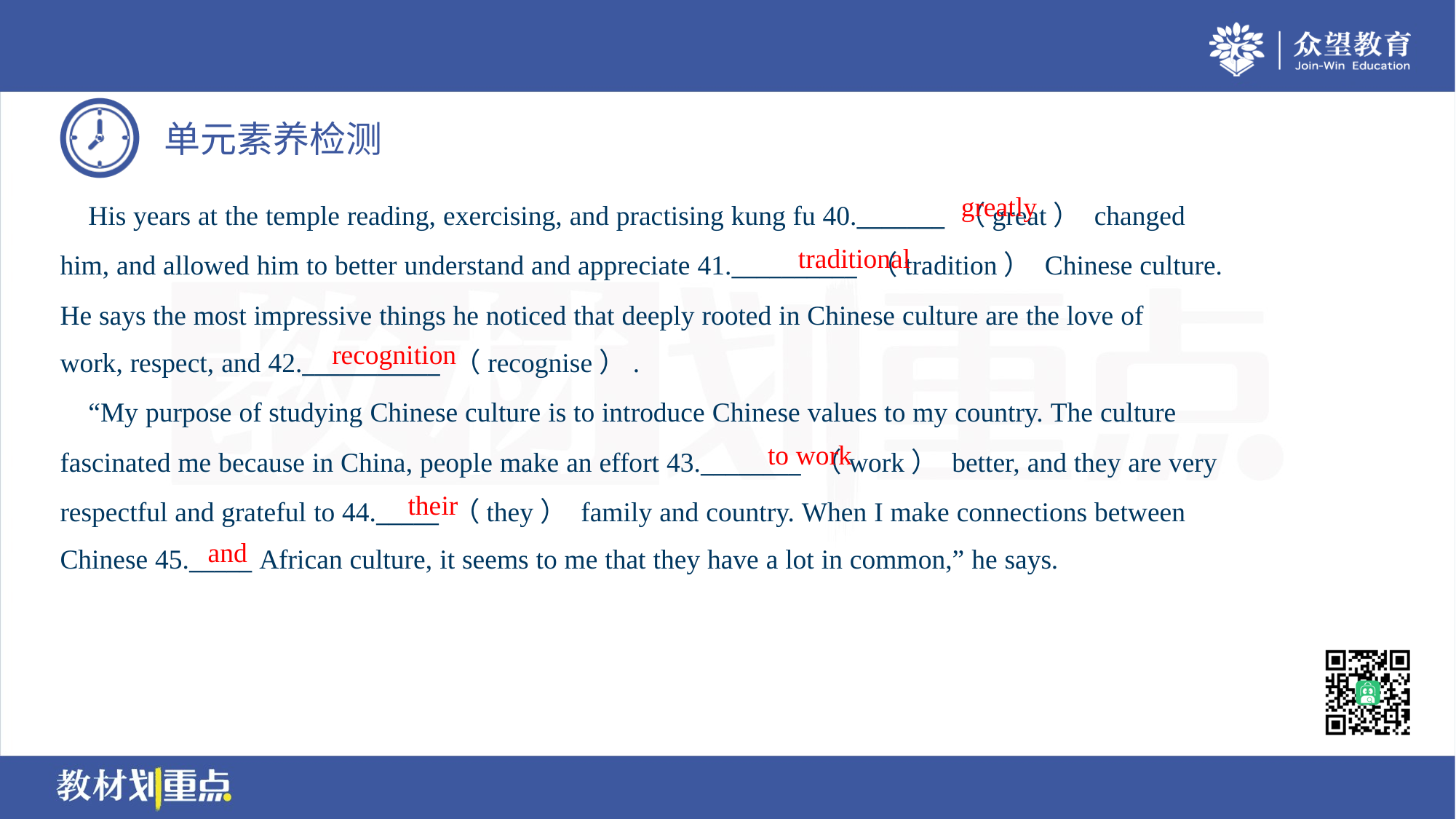

greatly
    His years at the temple reading, exercising, and practising kung fu 40._______ （great） changed
him, and allowed him to better understand and appreciate 41.__________ （tradition） Chinese culture.
He says the most impressive things he noticed that deeply rooted in Chinese culture are the love of
work, respect, and 42.___________ （recognise）.
traditional
recognition
    “My purpose of studying Chinese culture is to introduce Chinese values to my country. The culture
fascinated me because in China, people make an effort 43.________ （work） better, and they are very
respectful and grateful to 44._____ （they） family and country. When I make connections between
Chinese 45._____ African culture, it seems to me that they have a lot in common,” he says.
to work
their
and